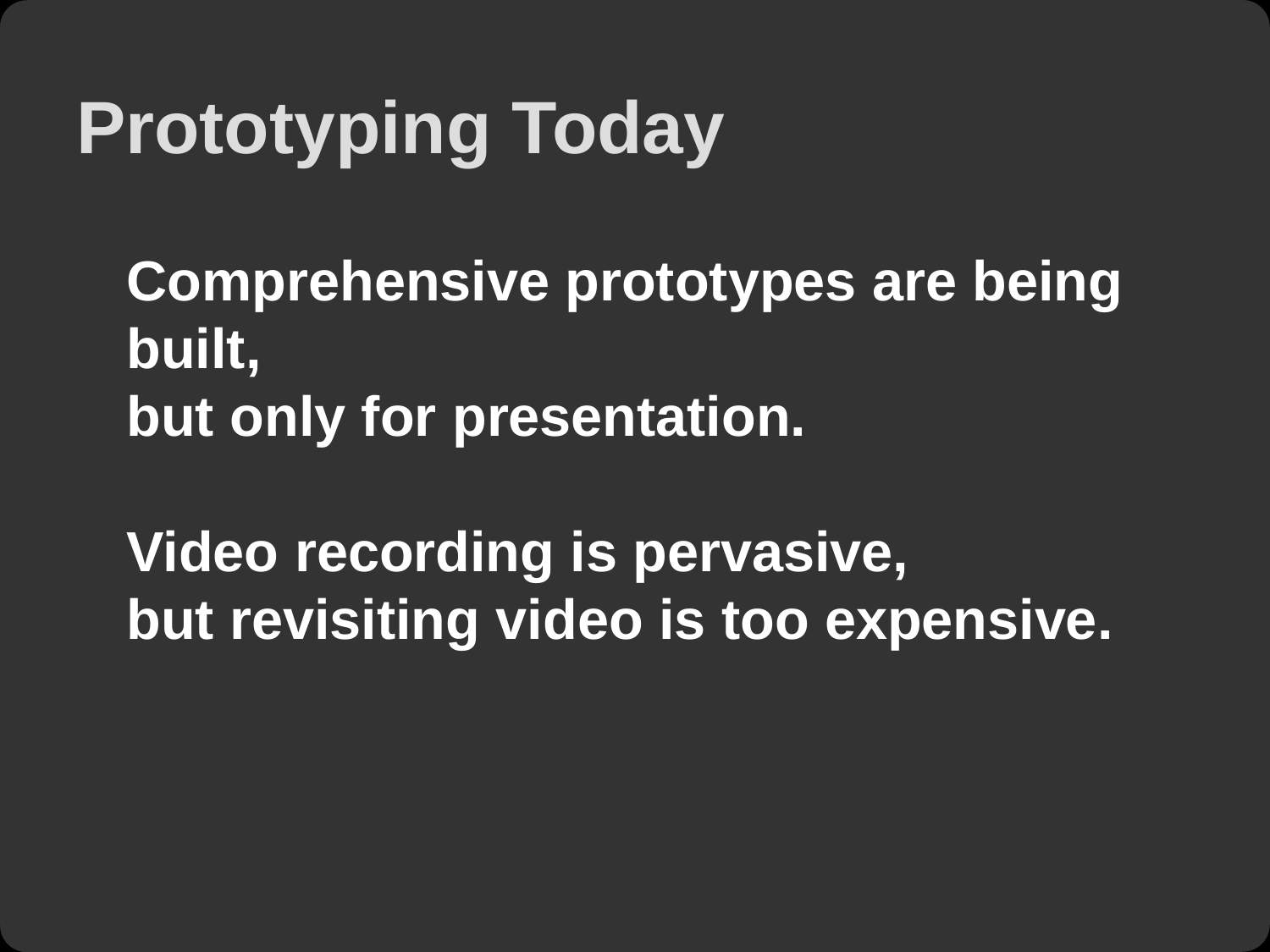

# Prototyping Today
Comprehensive prototypes are being built,
but only for presentation.

Video recording is pervasive,
but revisiting video is too expensive.